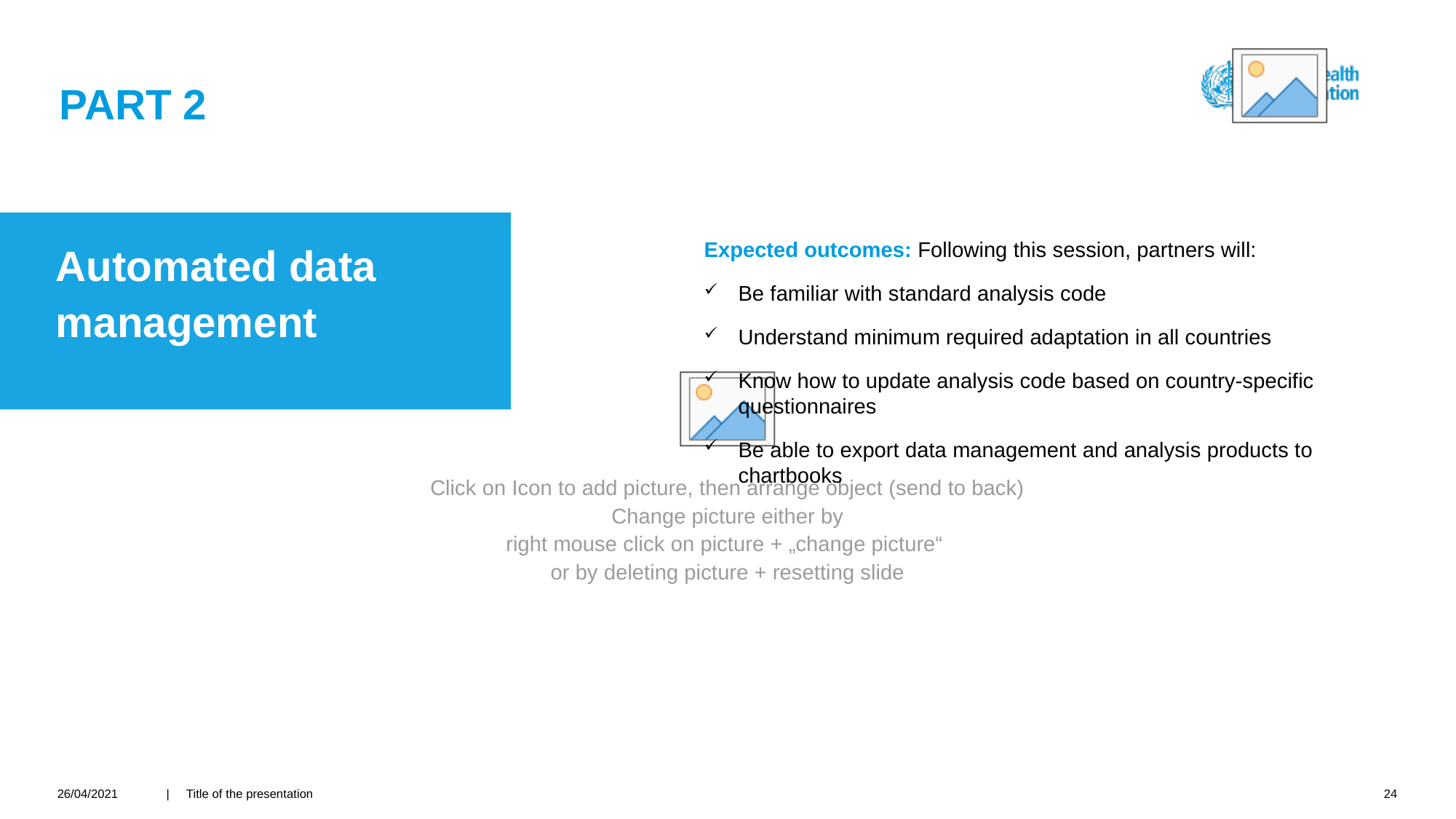

# PART 2

Automated data management
Expected outcomes: Following this session, partners will:
Be familiar with standard analysis code
Understand minimum required adaptation in all countries
Know how to update analysis code based on country-specific questionnaires
Be able to export data management and analysis products to chartbooks

26/04/2021
|     Title of the presentation
24